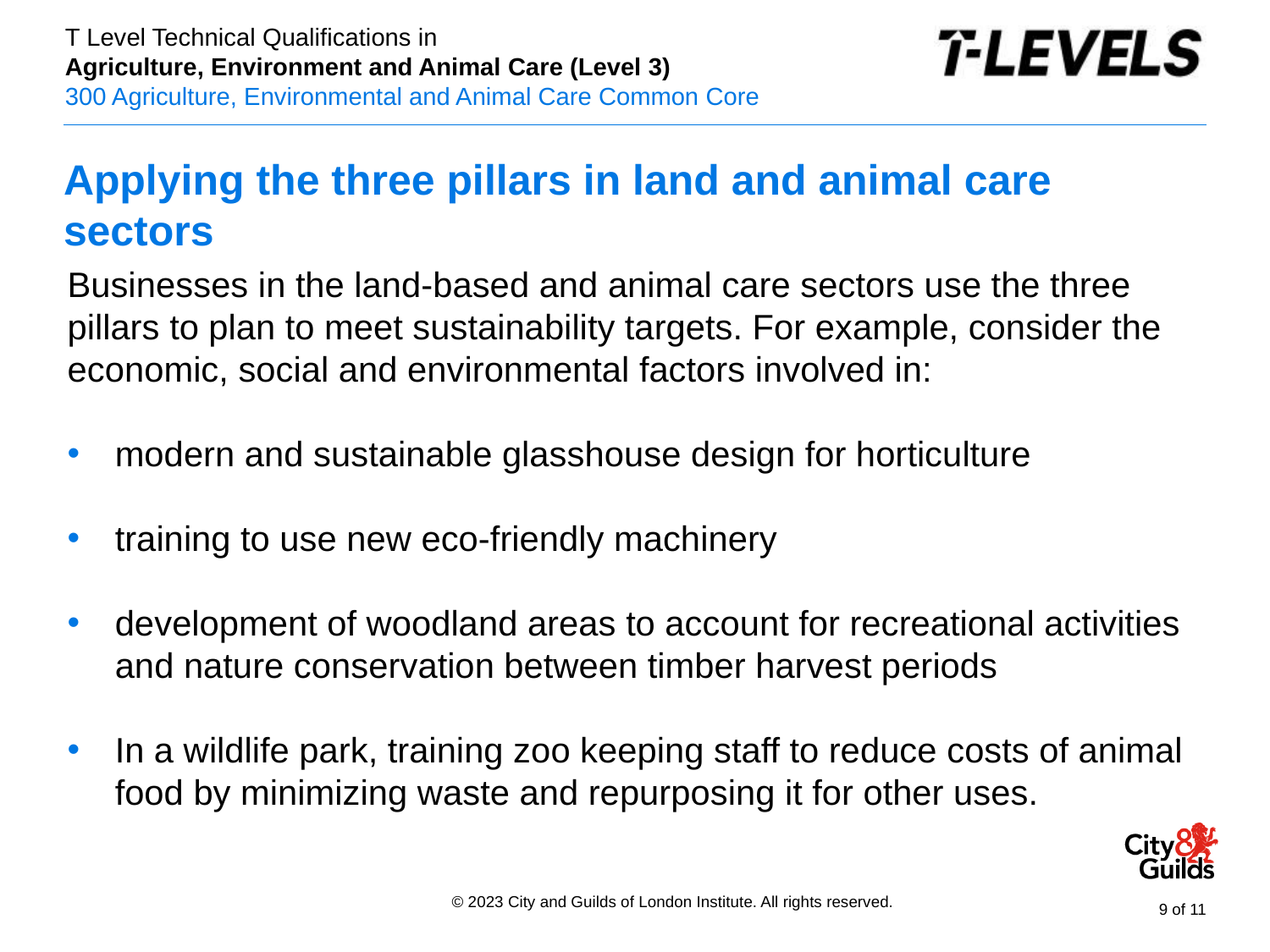

# Applying the three pillars in land and animal care sectors

Businesses in the land-based and animal care sectors use the three pillars to plan to meet sustainability targets. For example, consider the economic, social and environmental factors involved in:

modern and sustainable glasshouse design for horticulture

training to use new eco-friendly machinery

development of woodland areas to account for recreational activities and nature conservation between timber harvest periods

In a wildlife park, training zoo keeping staff to reduce costs of animal food by minimizing waste and repurposing it for other uses.